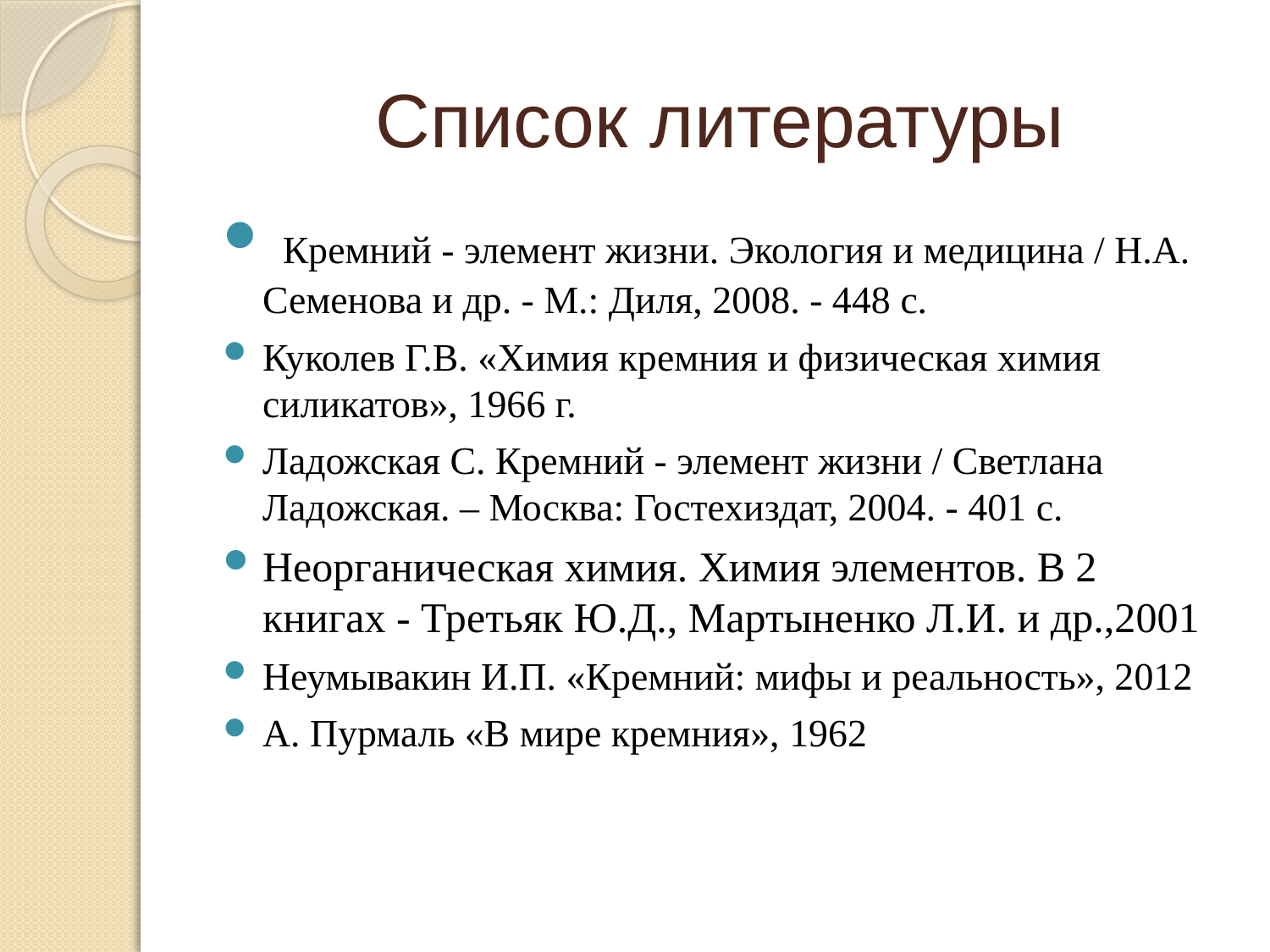

# Список литературы
 Кремний - элемент жизни. Экология и медицина / Н.А. Семенова и др. - М.: Диля, 2008. - 448 c.
Куколев Г.В. «Химия кремния и физическая химия силикатов», 1966 г.
Ладожская С. Кремний - элемент жизни / Светлана Ладожская. – Москва: Гостехиздат, 2004. - 401 c.
Неорганическая химия. Химия элементов. В 2 книгах - Третьяк Ю.Д., Мартыненко Л.И. и др.,2001
Неумывакин И.П. «Кремний: мифы и реальность», 2012
А. Пурмаль «В мире кремния», 1962